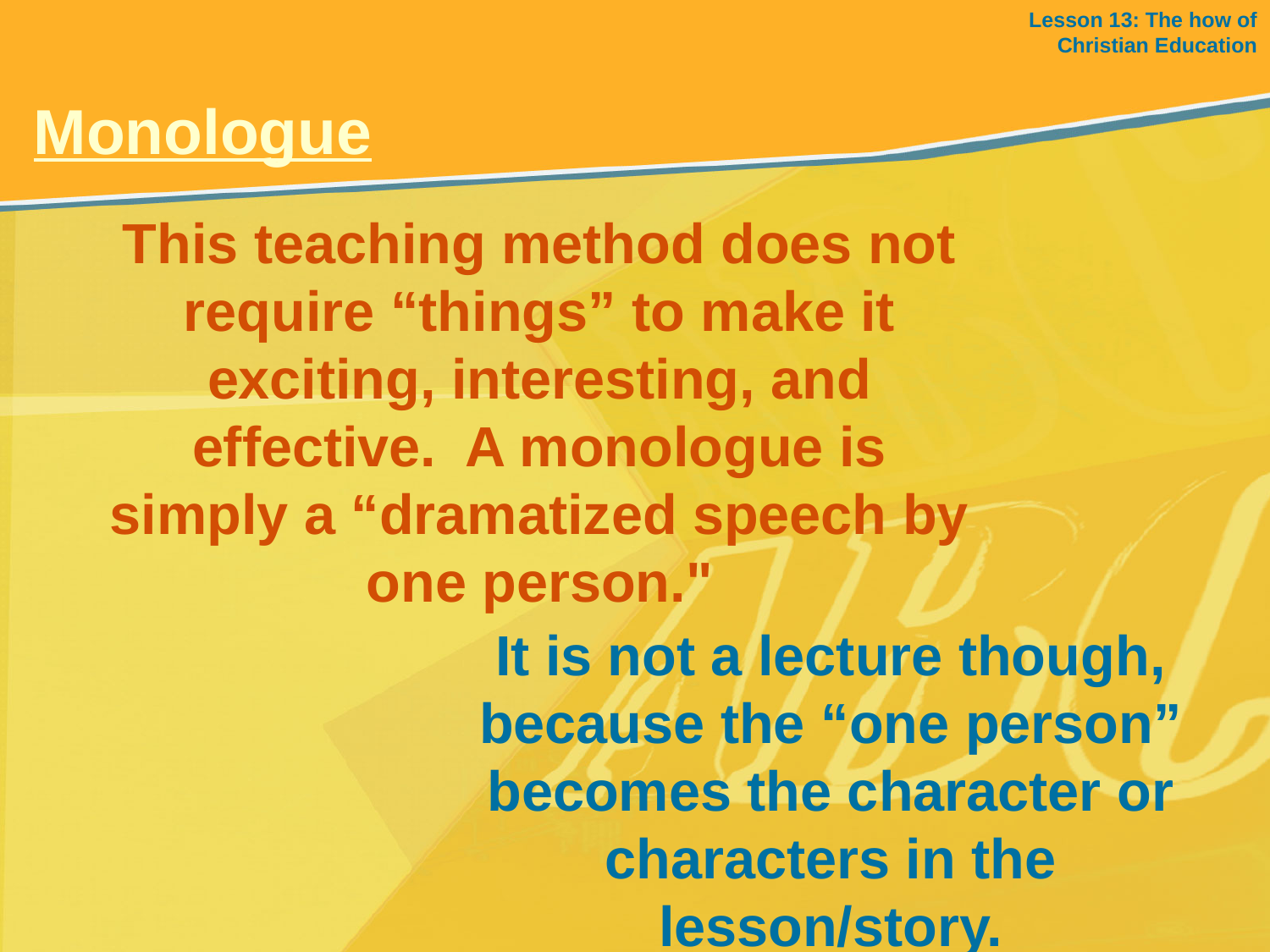

Lesson 13: The how of Christian Education
Monologue
This teaching method does not require “things” to make it exciting, interesting, and effective.  A monologue is simply a “dramatized speech by one person."
It is not a lecture though, because the “one person” becomes the character or characters in the lesson/story.